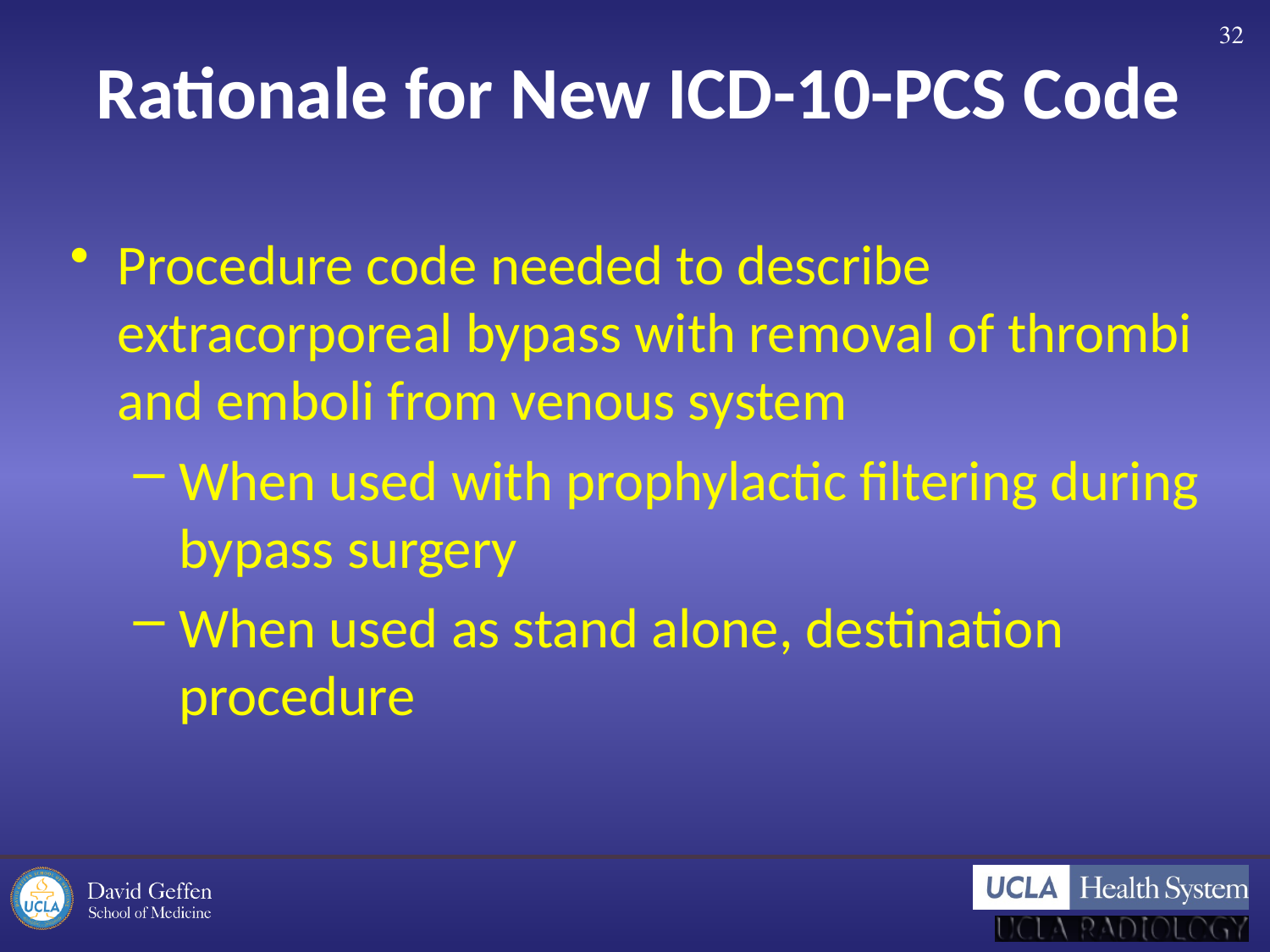

32
# Rationale for New ICD-10-PCS Code
Procedure code needed to describe extracorporeal bypass with removal of thrombi and emboli from venous system
When used with prophylactic filtering during bypass surgery
When used as stand alone, destination procedure